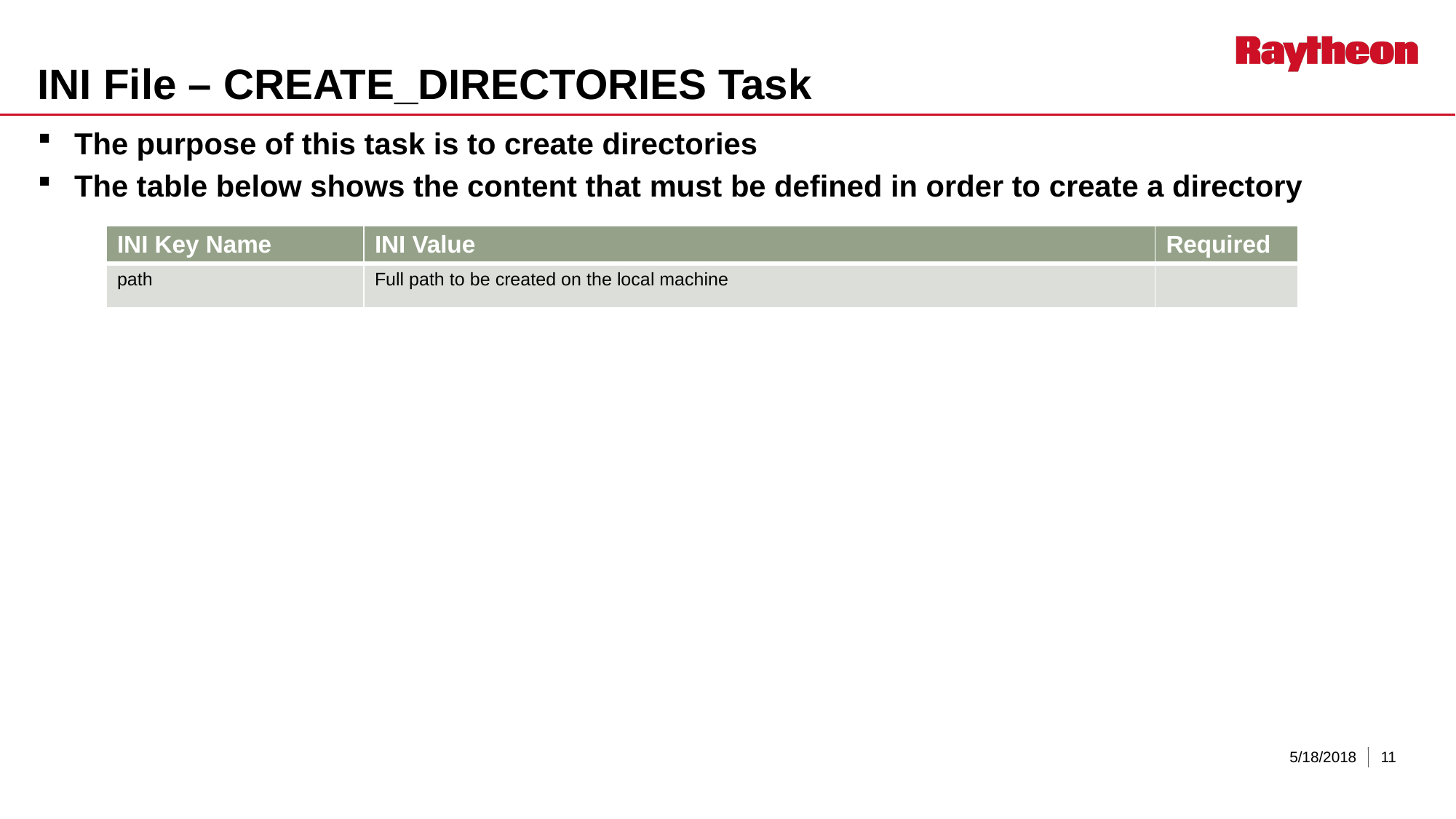

# INI File – CREATE_DIRECTORIES Task
The purpose of this task is to create directories
The table below shows the content that must be defined in order to create a directory
| INI Key Name | INI Value | Required |
| --- | --- | --- |
| path | Full path to be created on the local machine |  |
5/18/2018
11